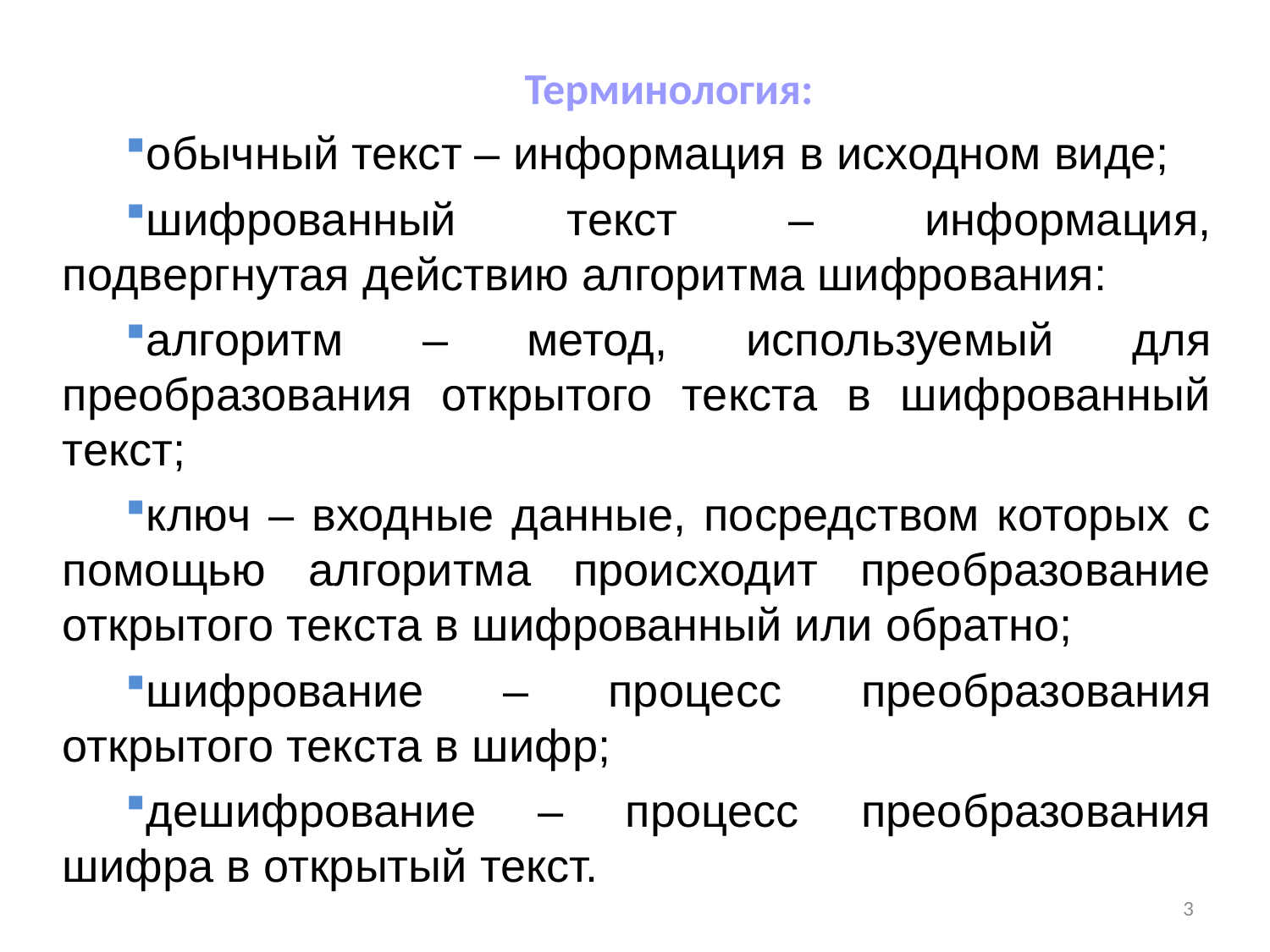

Терминология:
обычный текст – информация в исходном виде;
шифрованный текст – информация, подвергнутая действию алгоритма шифрования:
алгоритм – метод, используемый для преобразования открытого текста в шифрованный текст;
ключ – входные данные, посредством которых с помощью алгоритма происходит преобразование открытого текста в шифрованный или обратно;
шифрование – процесс преобразования открытого текста в шифр;
дешифрование – процесс преобразования шифра в открытый текст.
3